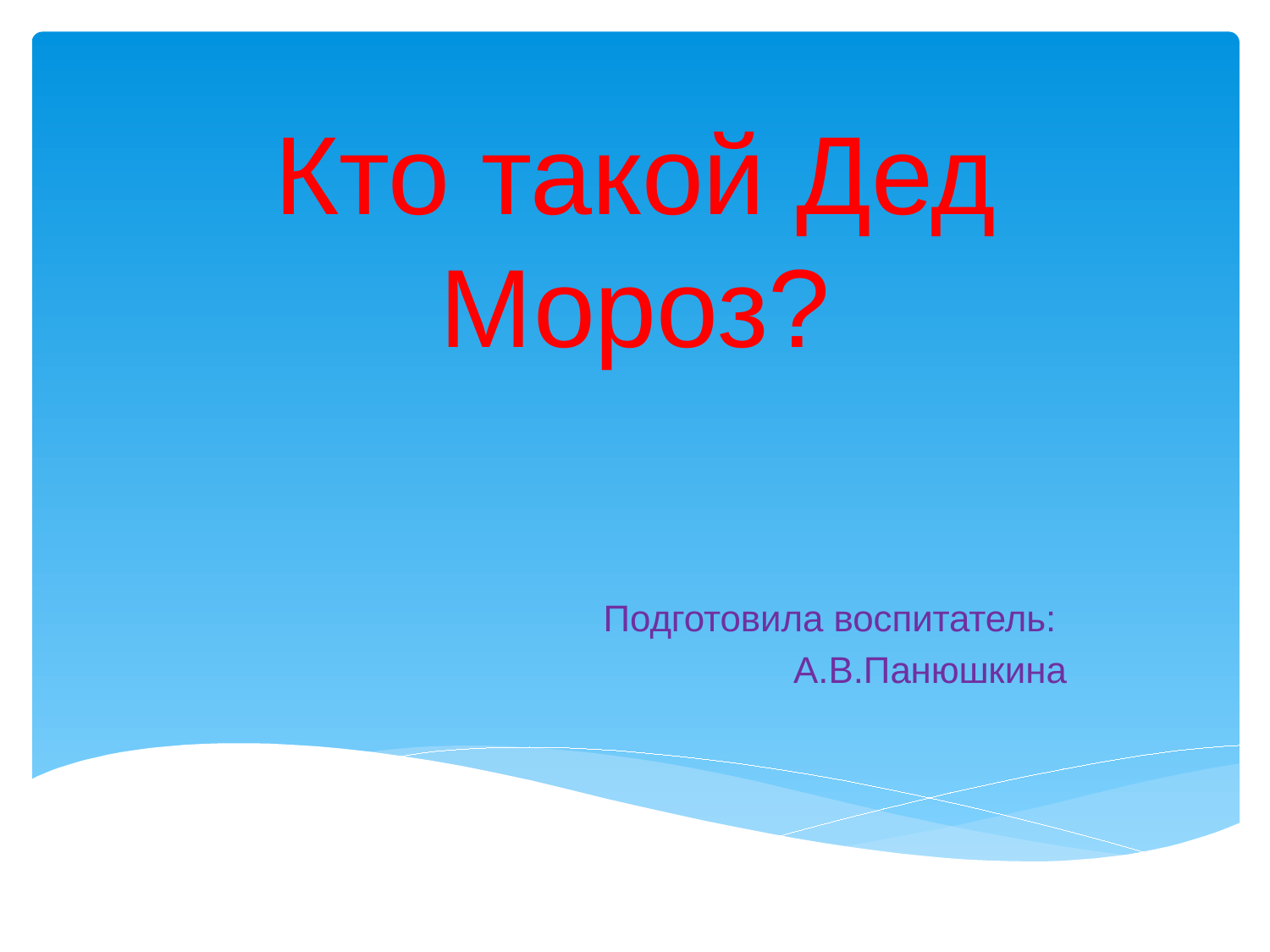

# Кто такой Дед Мороз?

Подготовила воспитатель:
А.В.Панюшкина